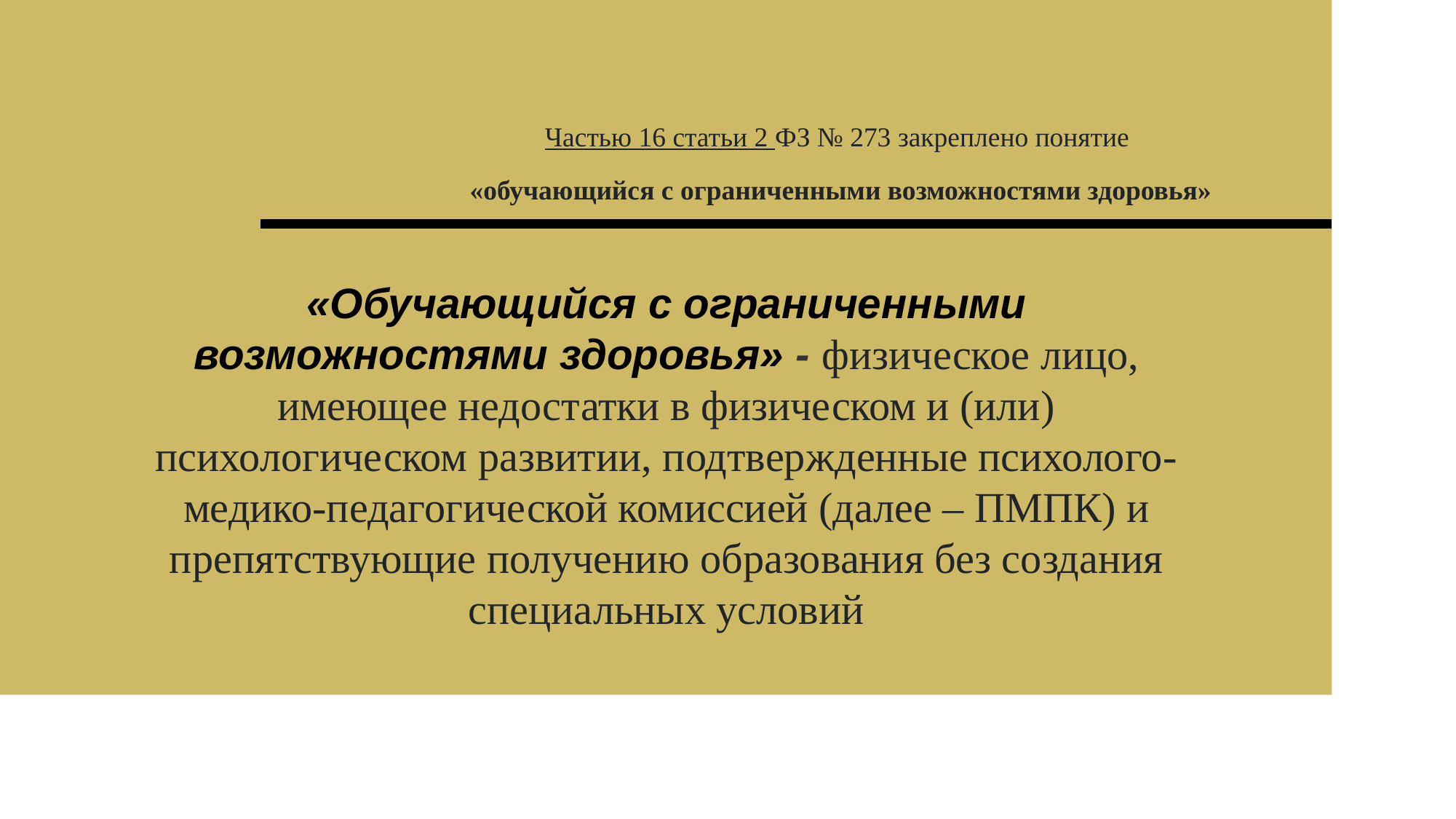

Частью 16 статьи 2 ФЗ № 273 закреплено понятие
«обучающийся с ограниченными возможностями здоровья»
#
«Обучающийся с ограниченными возможностями здоровья» - физическое лицо, имеющее недостатки в физическом и (или) психологическом развитии, подтвержденные психолого-медико-педагогической комиссией (далее – ПМПК) и препятствующие получению образования без создания специальных условий